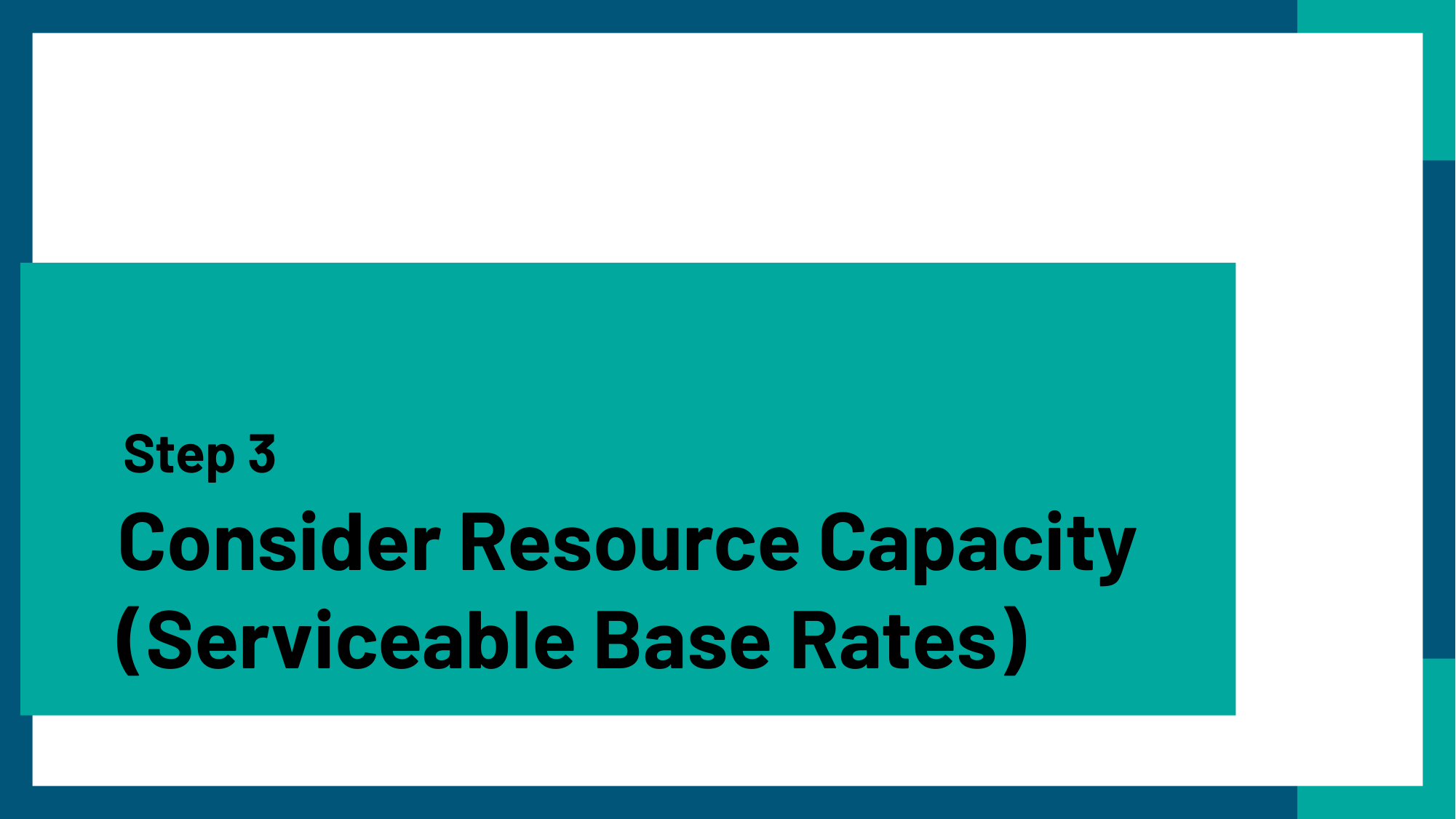

# Consider Resource Capacity (Serviceable Base Rates)
Step 3